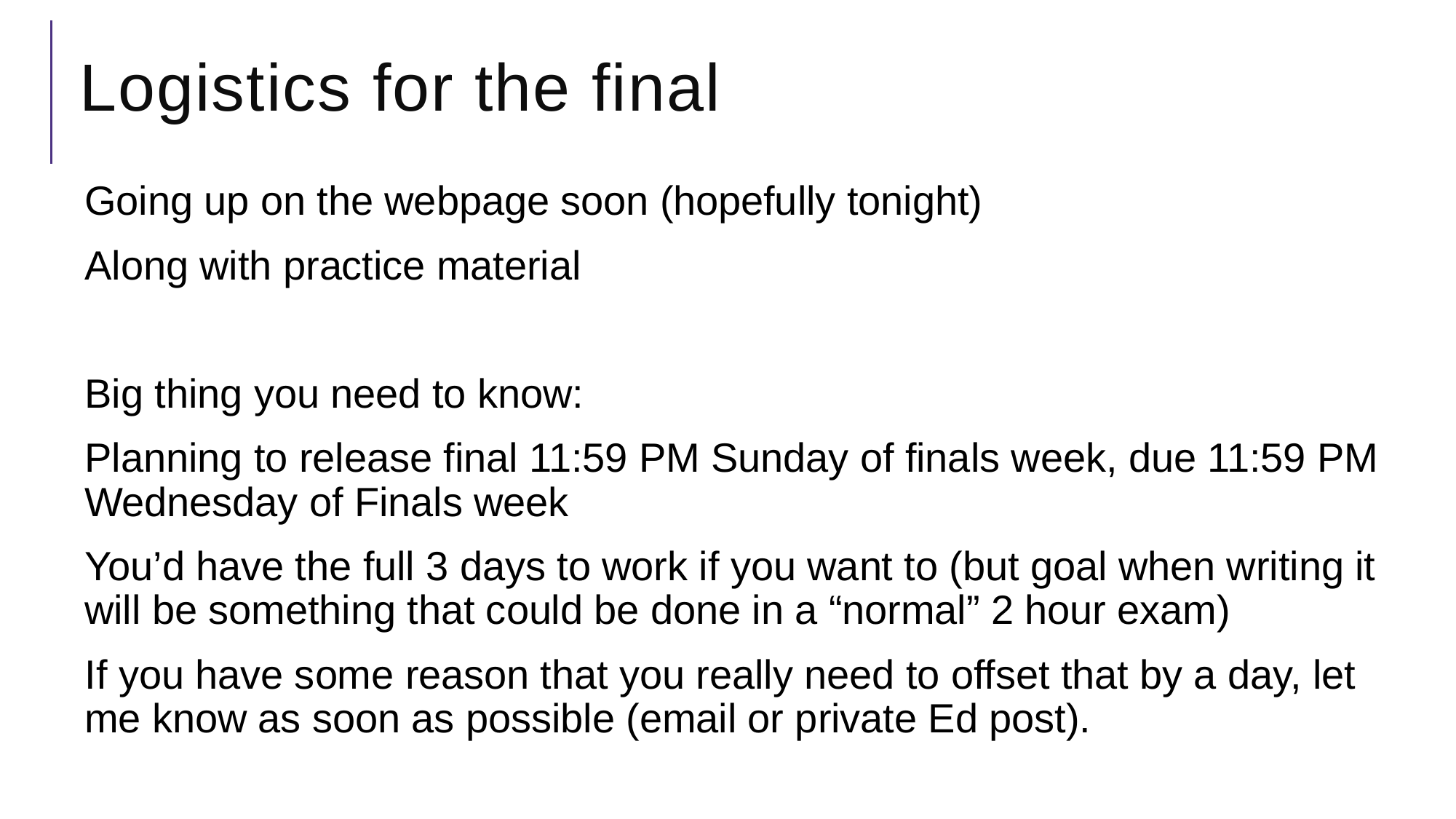

# Logistics for the final
Going up on the webpage soon (hopefully tonight)
Along with practice material

Big thing you need to know:
Planning to release final 11:59 PM Sunday of finals week, due 11:59 PM Wednesday of Finals week
You’d have the full 3 days to work if you want to (but goal when writing it will be something that could be done in a “normal” 2 hour exam)
If you have some reason that you really need to offset that by a day, let me know as soon as possible (email or private Ed post).